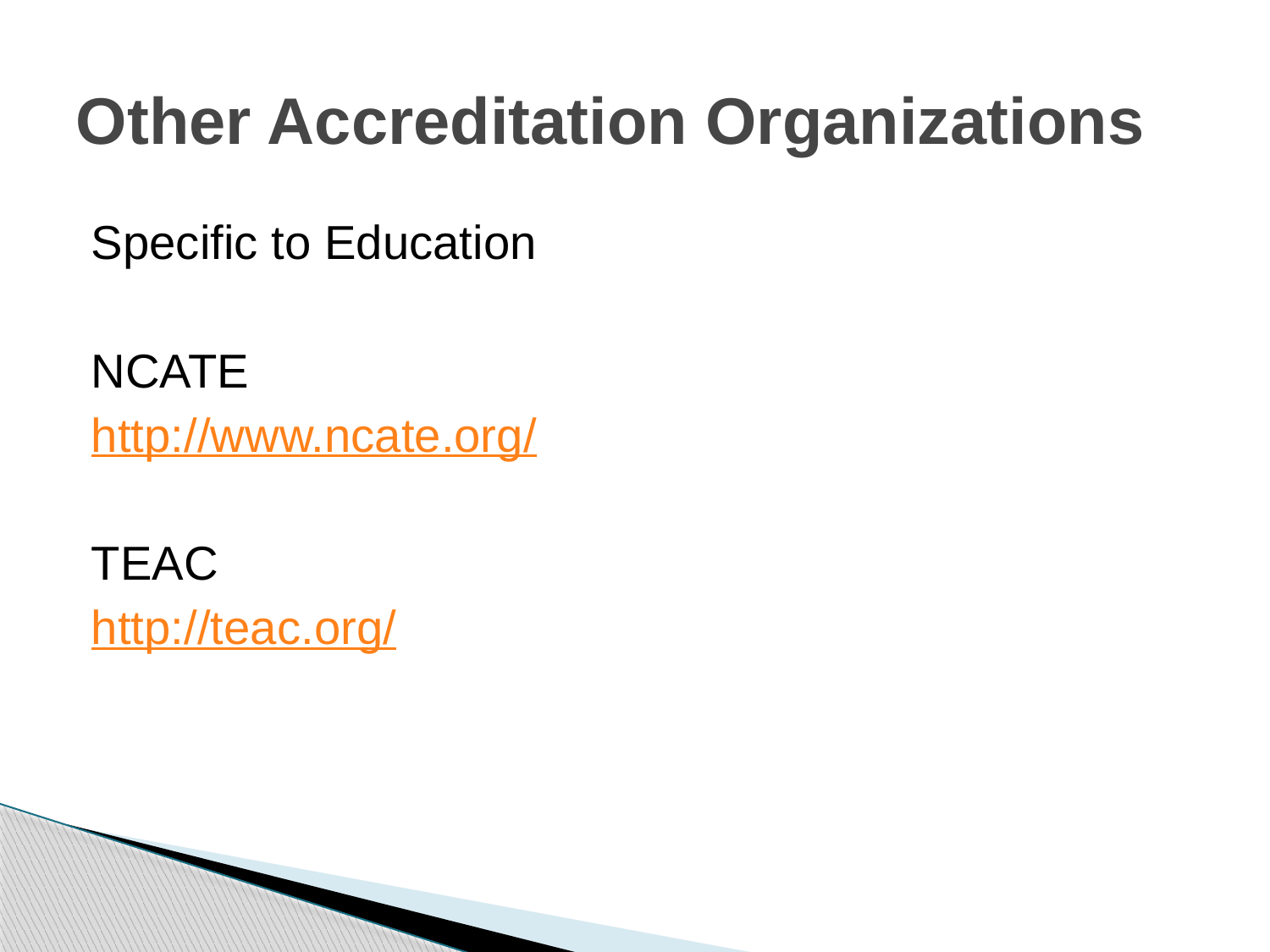

# Other Accreditation Organizations
Specific to Education

NCATE
http://www.ncate.org/

TEAC
http://teac.org/